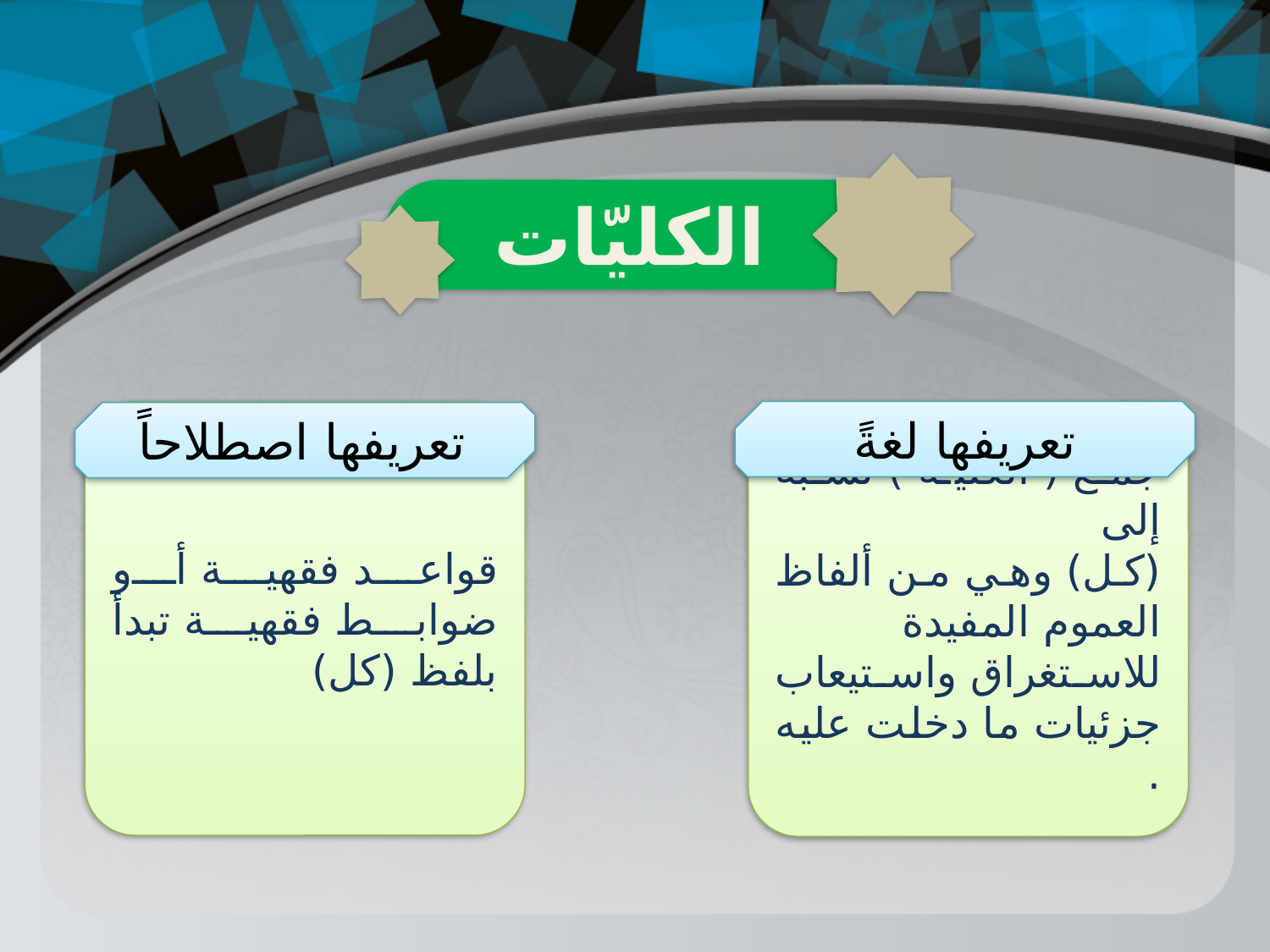

الكليّات

قواعد فقهية أو ضوابط فقهية تبدأ بلفظ (كل)
تعريفها لغةً
تعريفها اصطلاحاً
جمع ( الكليّة ) نسبة إلى
(كل) وهي من ألفاظ العموم المفيدة للاستغراق واستيعاب جزئيات ما دخلت عليه .